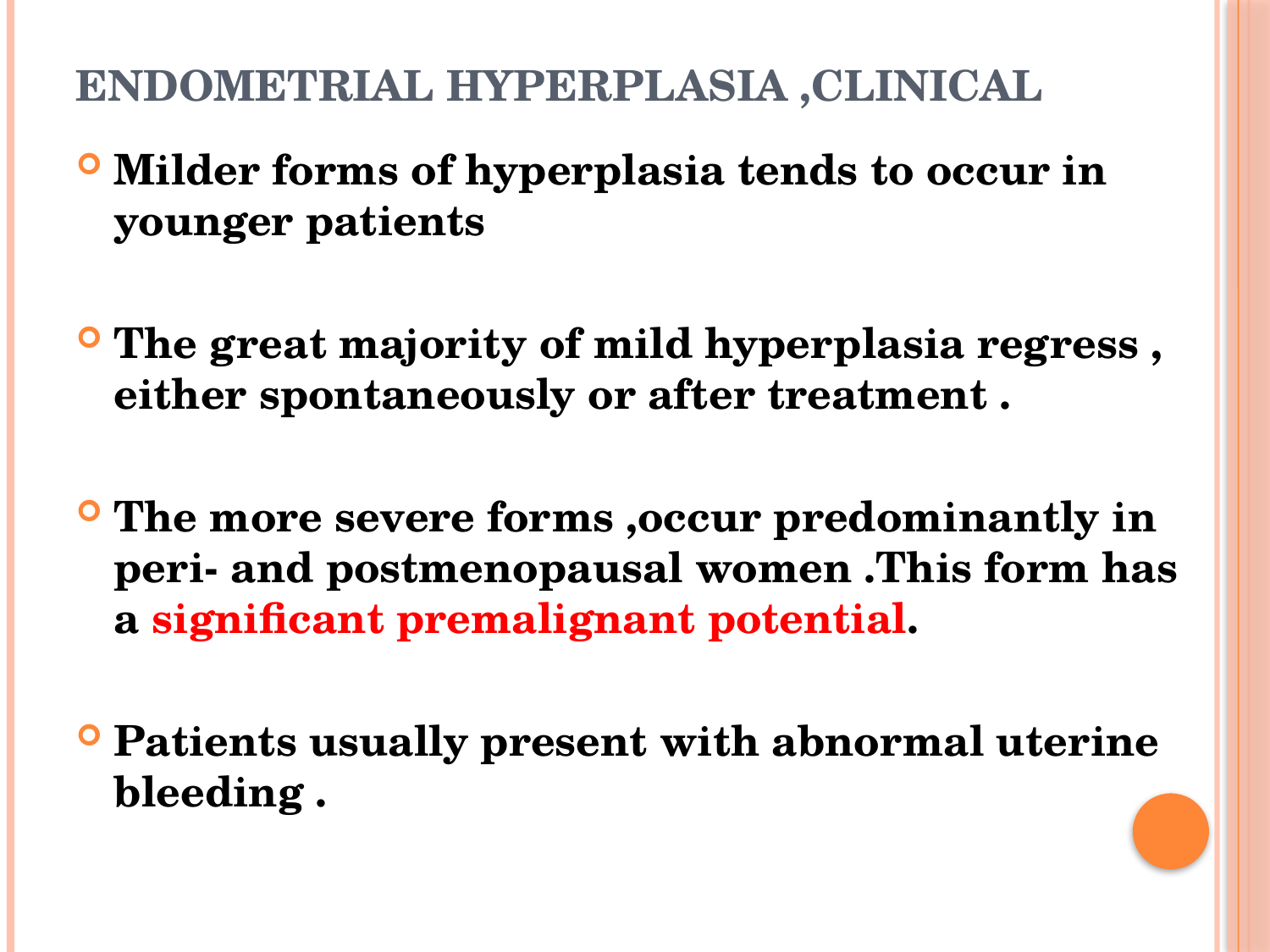

# Endometrial Hyperplasia ,Clinical
Milder forms of hyperplasia tends to occur in younger patients

The great majority of mild hyperplasia regress , either spontaneously or after treatment .

The more severe forms ,occur predominantly in peri- and postmenopausal women .This form has a significant premalignant potential.

Patients usually present with abnormal uterine bleeding .